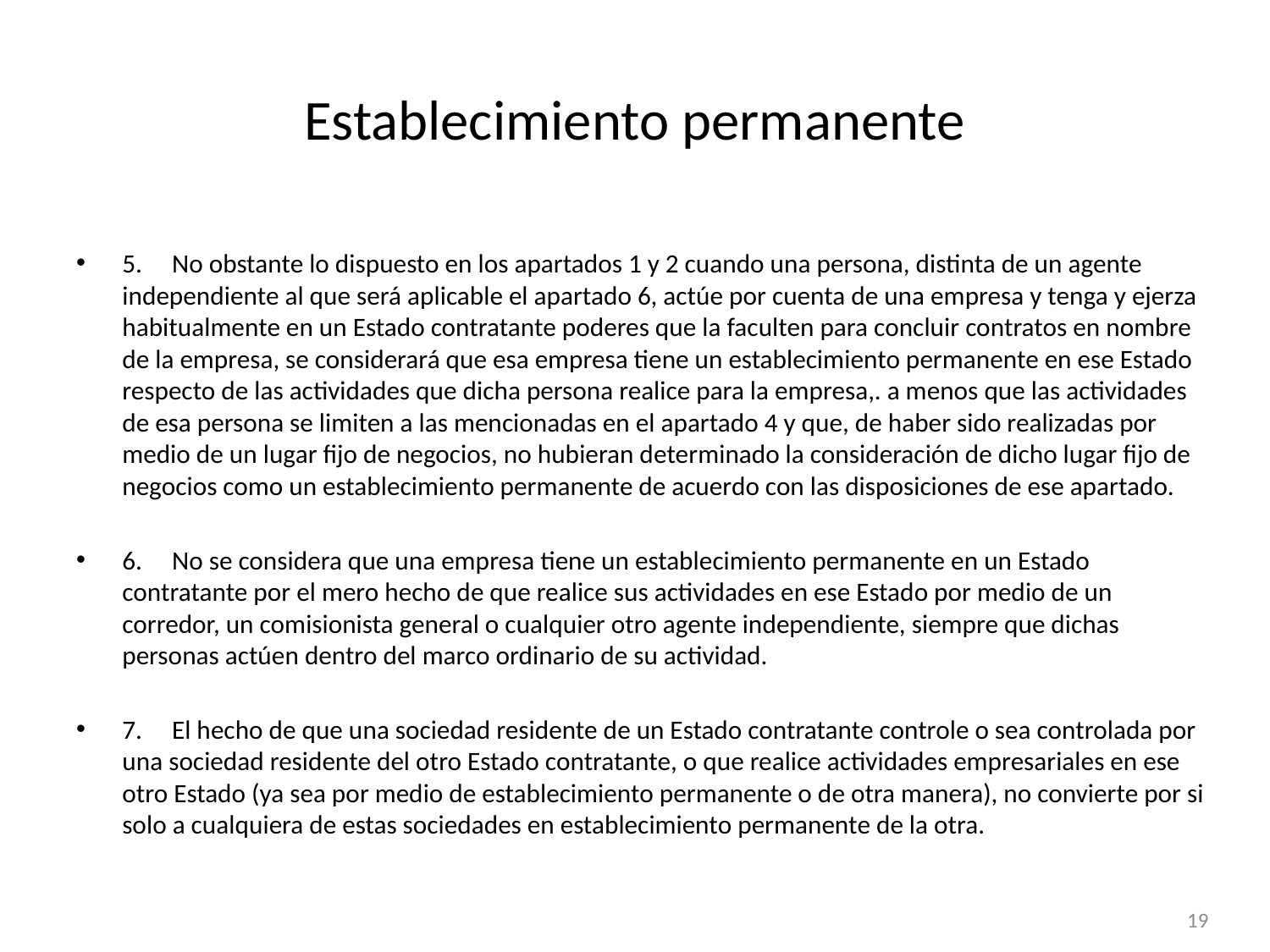

# Establecimiento permanente

5.     No obstante lo dispuesto en los apartados 1 y 2 cuando una persona, distinta de un agente independiente al que será aplicable el apartado 6, actúe por cuenta de una empresa y tenga y ejerza habitualmente en un Estado contratante poderes que la faculten para concluir contratos en nombre de la empresa, se considerará que esa empresa tiene un establecimiento permanente en ese Estado respecto de las actividades que dicha persona realice para la empresa,. a menos que las actividades de esa persona se limiten a las mencionadas en el apartado 4 y que, de haber sido realizadas por medio de un lugar fijo de negocios, no hubieran determinado la consideración de dicho lugar fijo de negocios como un establecimiento permanente de acuerdo con las disposiciones de ese apartado.

6.     No se considera que una empresa tiene un establecimiento permanente en un Estado contratante por el mero hecho de que realice sus actividades en ese Estado por medio de un corredor, un comisionista general o cualquier otro agente independiente, siempre que dichas personas actúen dentro del marco ordinario de su actividad.

7.     El hecho de que una sociedad residente de un Estado contratante controle o sea controlada por una sociedad residente del otro Estado contratante, o que realice actividades empresariales en ese otro Estado (ya sea por medio de establecimiento permanente o de otra manera), no convierte por si solo a cualquiera de estas sociedades en establecimiento permanente de la otra.

19